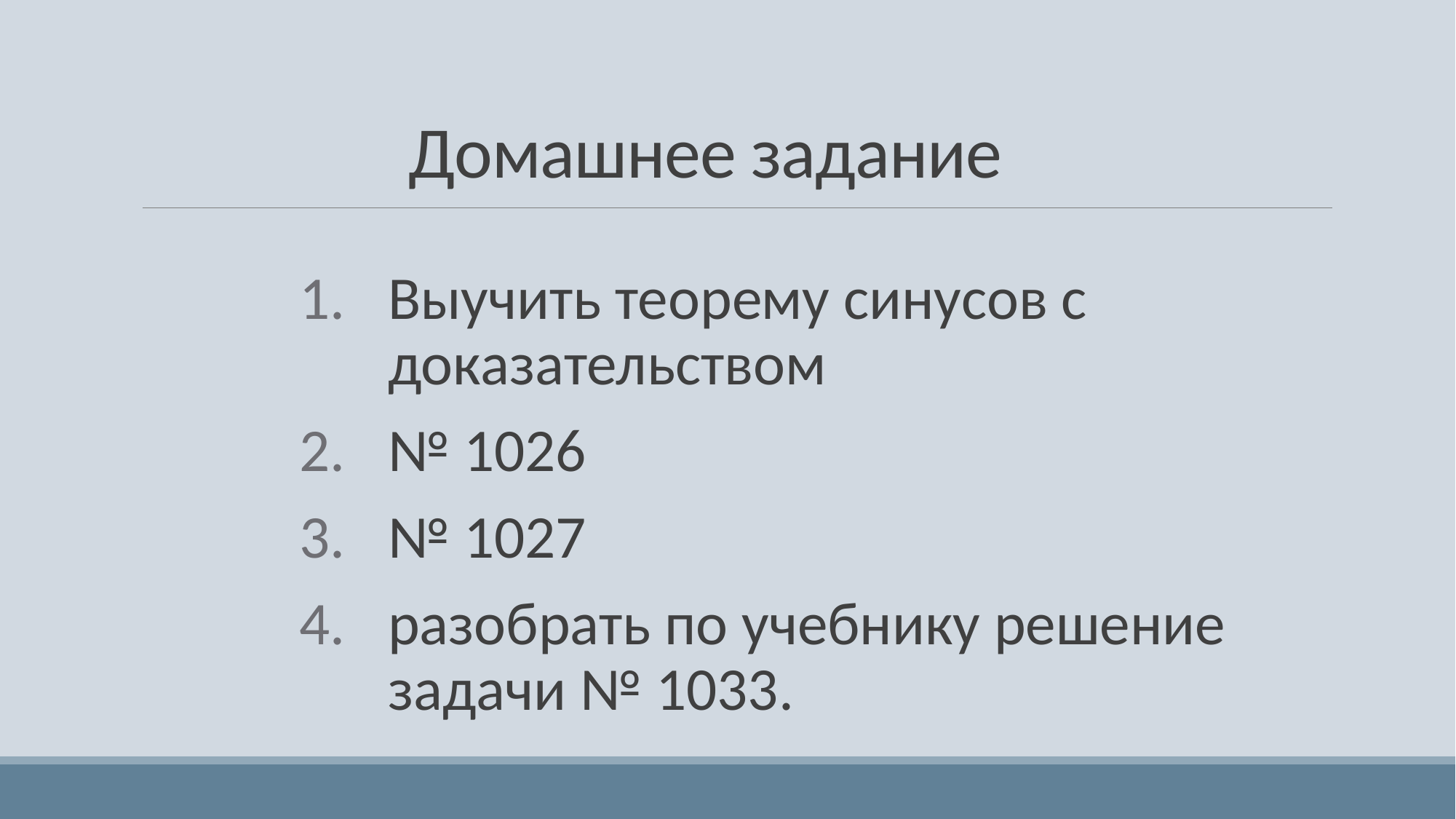

# Домашнее задание
Выучить теорему синусов с доказательством
№ 1026
№ 1027
разобрать по учебнику решение задачи № 1033.